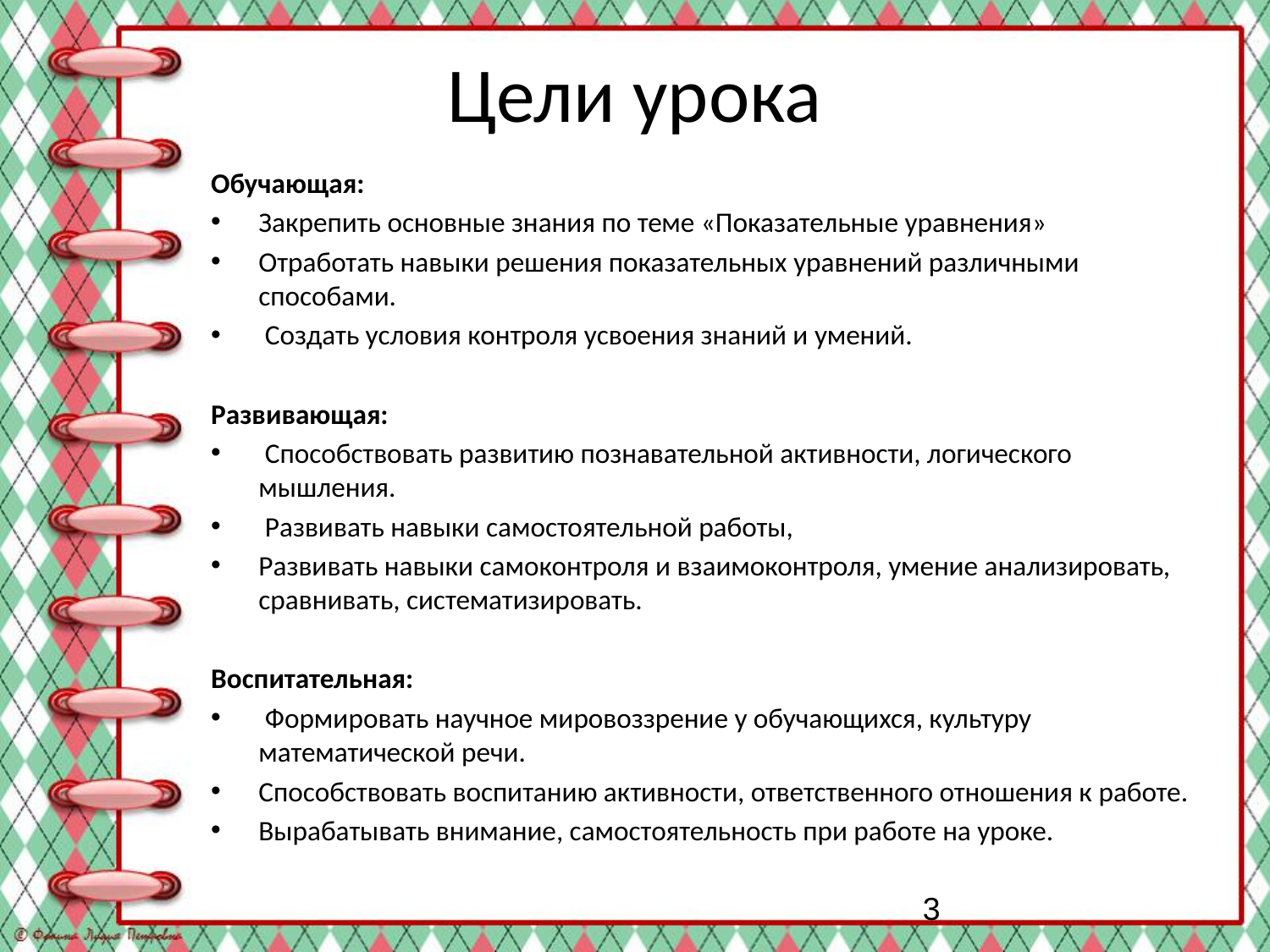

# Цели урока
Обучающая:
Закрепить основные знания по теме «Показательные уравнения»
Отработать навыки решения показательных уравнений различными способами.
 Создать условия контроля усвоения знаний и умений.

Развивающая:
 Способствовать развитию познавательной активности, логического мышления.
 Развивать навыки самостоятельной работы,
Развивать навыки самоконтроля и взаимоконтроля, умение анализировать, сравнивать, систематизировать.

Воспитательная:
 Формировать научное мировоззрение у обучающихся, культуру математической речи.
Способствовать воспитанию активности, ответственного отношения к работе.
Вырабатывать внимание, самостоятельность при работе на уроке.

3